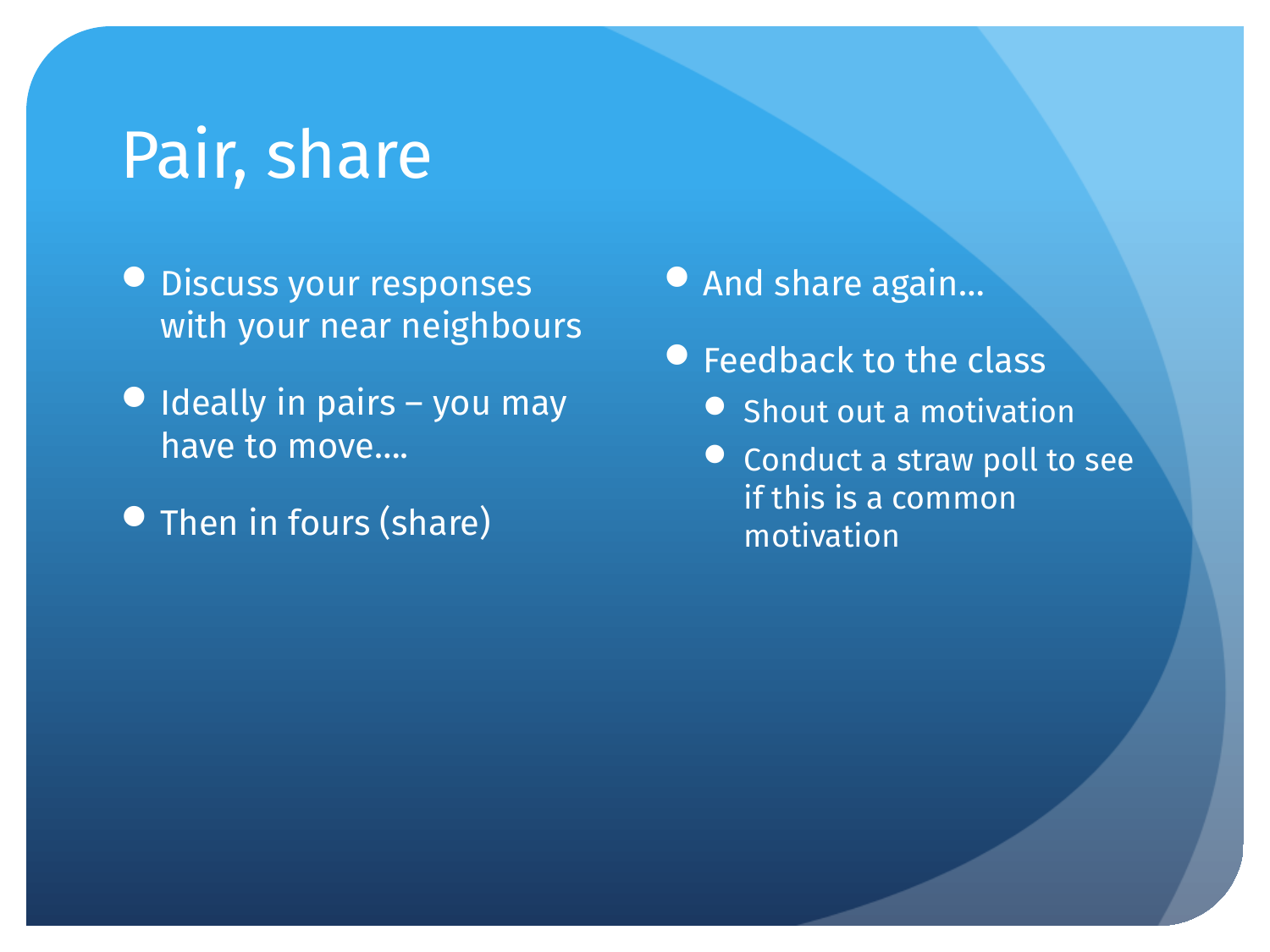

# Pair, share
Discuss your responses with your near neighbours
Ideally in pairs – you may have to move….
Then in fours (share)
And share again…
Feedback to the class
Shout out a motivation
Conduct a straw poll to see if this is a common motivation